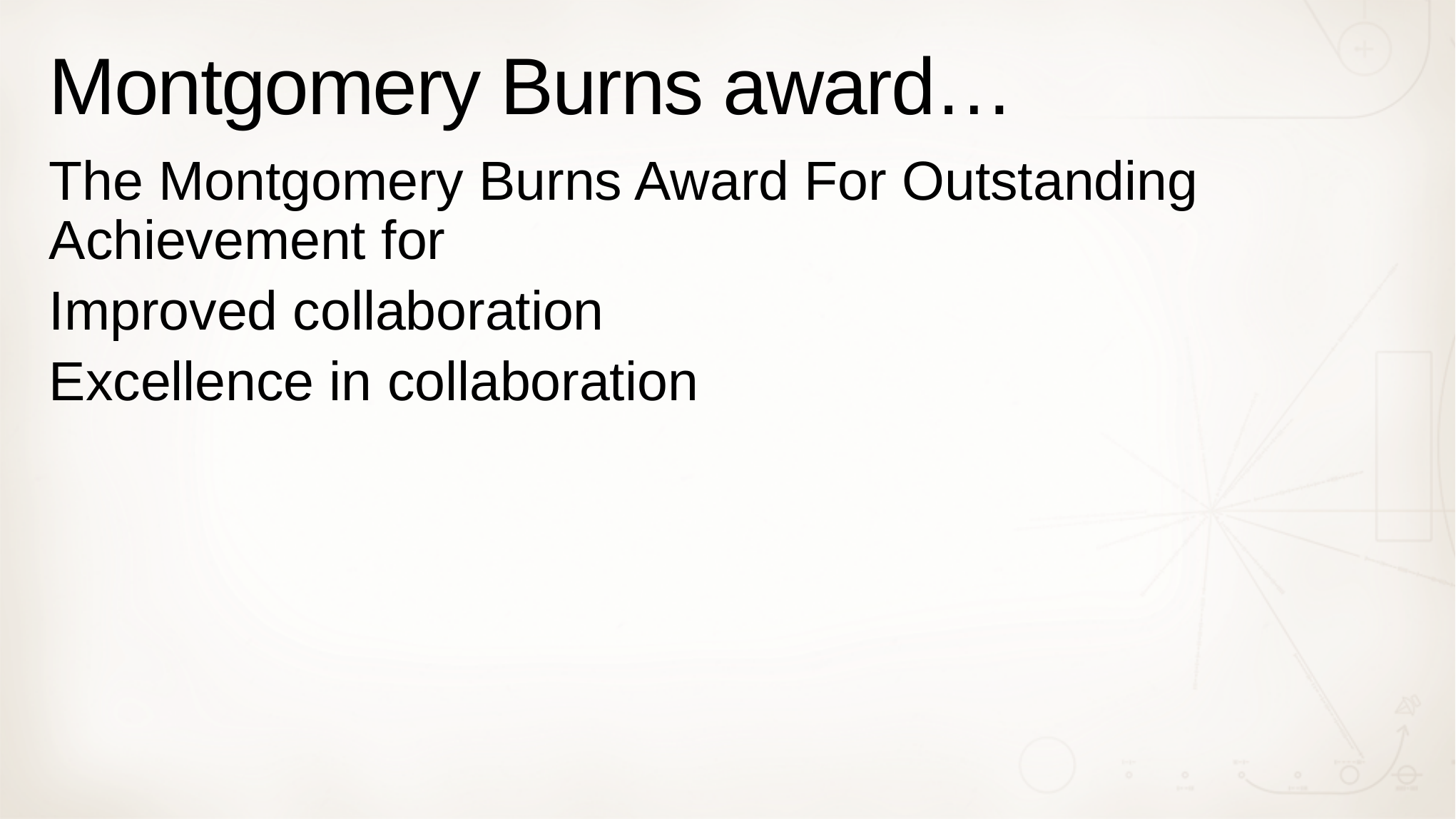

# Montgomery Burns award…
The Montgomery Burns Award For Outstanding Achievement for
Improved collaboration
Excellence in collaboration